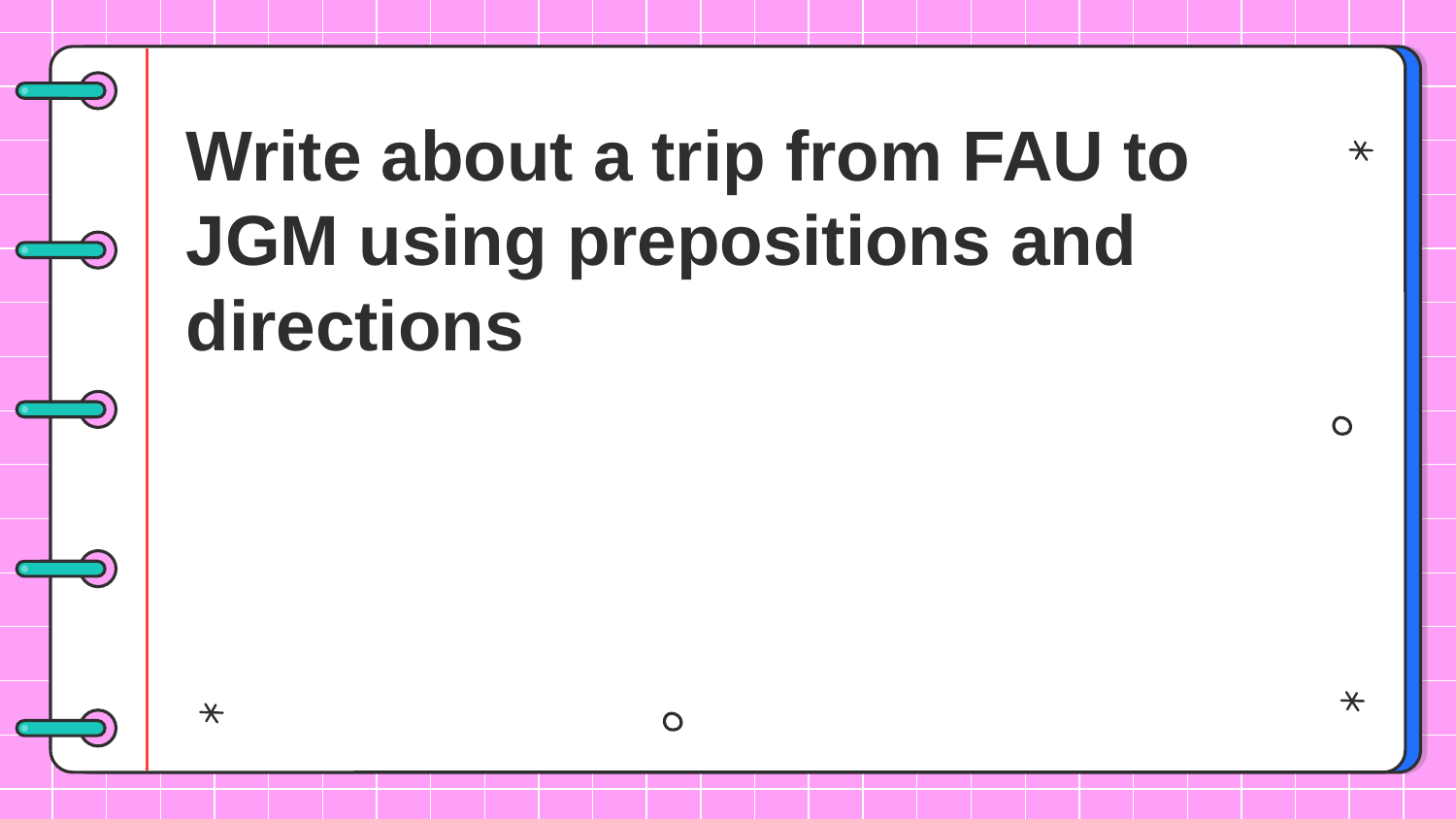

# Write about a trip from FAU to JGM using prepositions and directions